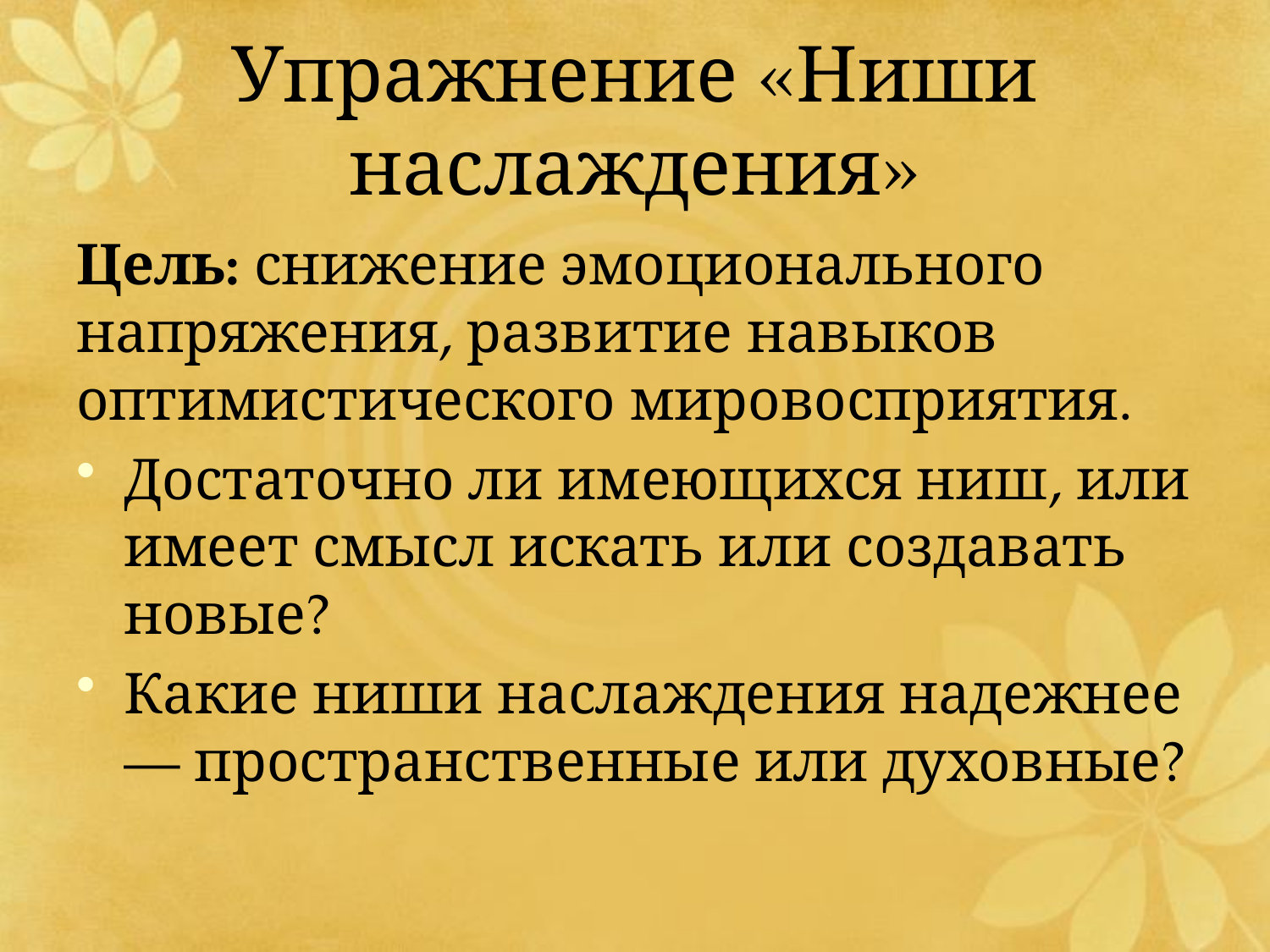

# Упражнение «Ниши наслаждения»
Цель: снижение эмоционального напряжения, развитие навыков оптимистического мировосприятия.
Достаточно ли имеющихся ниш, или имеет смысл искать или создавать новые?
Какие ниши наслаждения надежнее — пространственные или духовные?